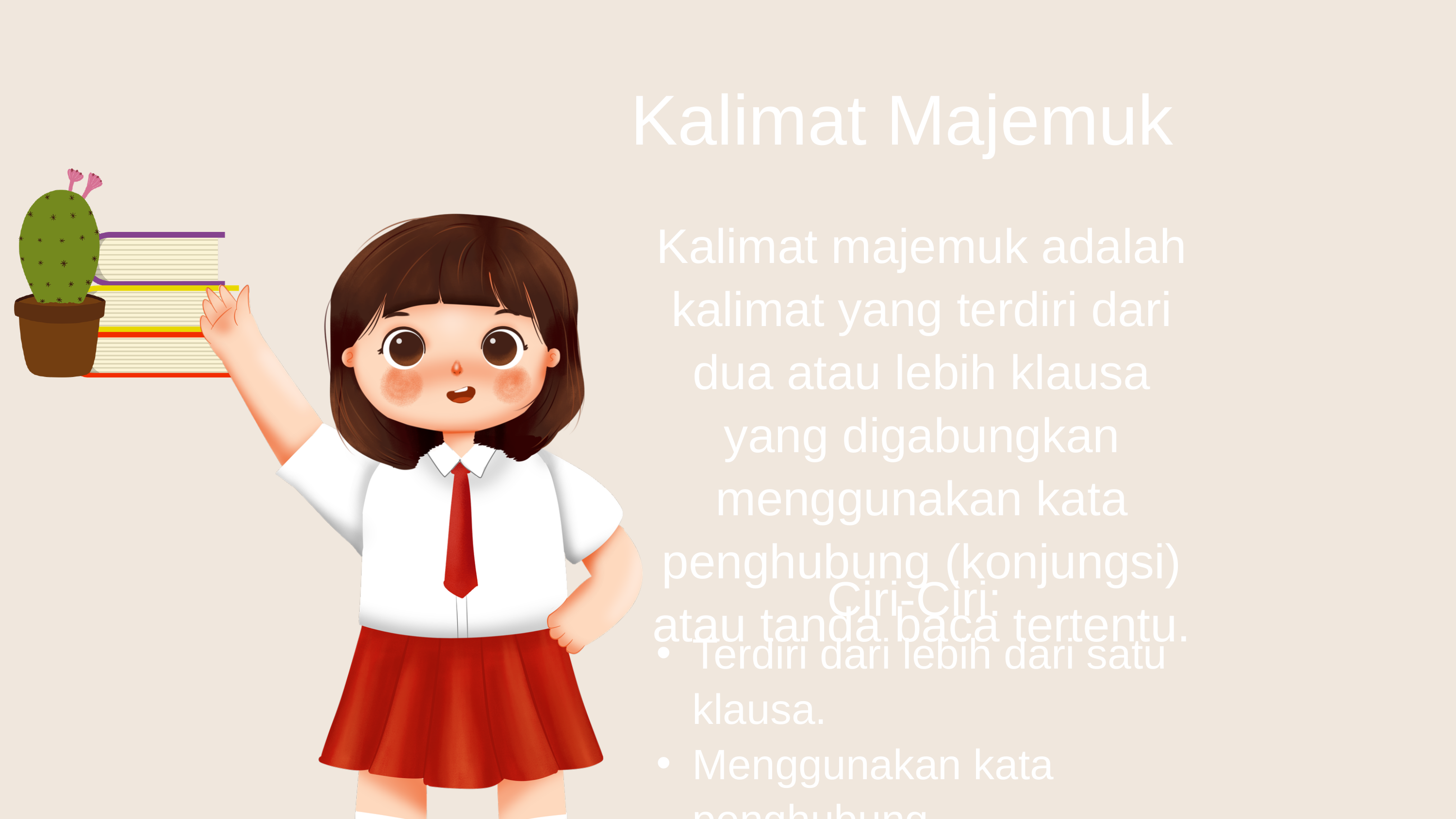

Kalimat Majemuk

Kalimat majemuk adalah kalimat yang terdiri dari dua atau lebih klausa yang digabungkan menggunakan kata penghubung (konjungsi) atau tanda baca tertentu.

Ciri-Ciri:

Terdiri dari lebih dari satu klausa.
Menggunakan kata penghubung.